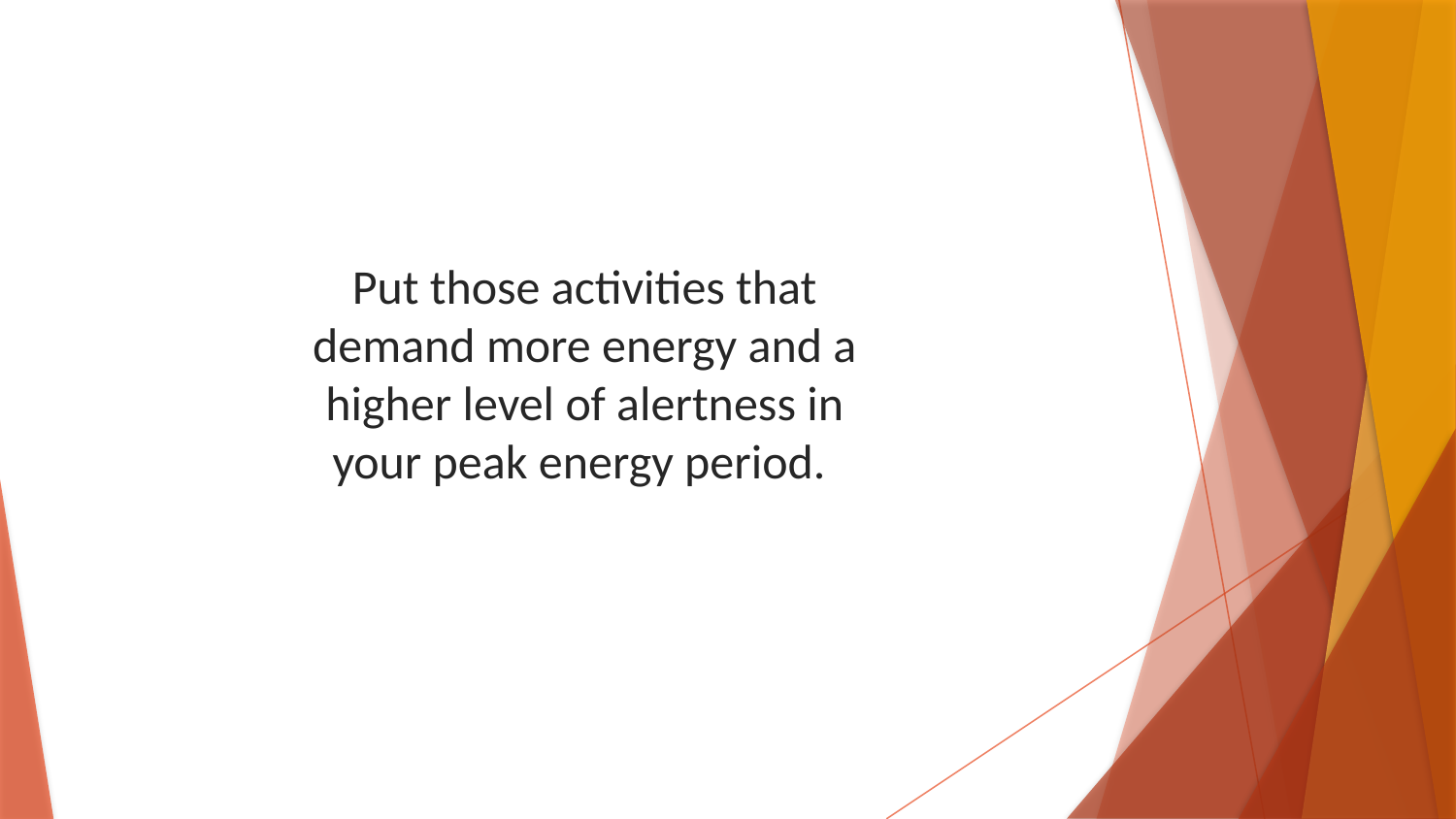

Put those activities that demand more energy and a higher level of alertness in your peak energy period.